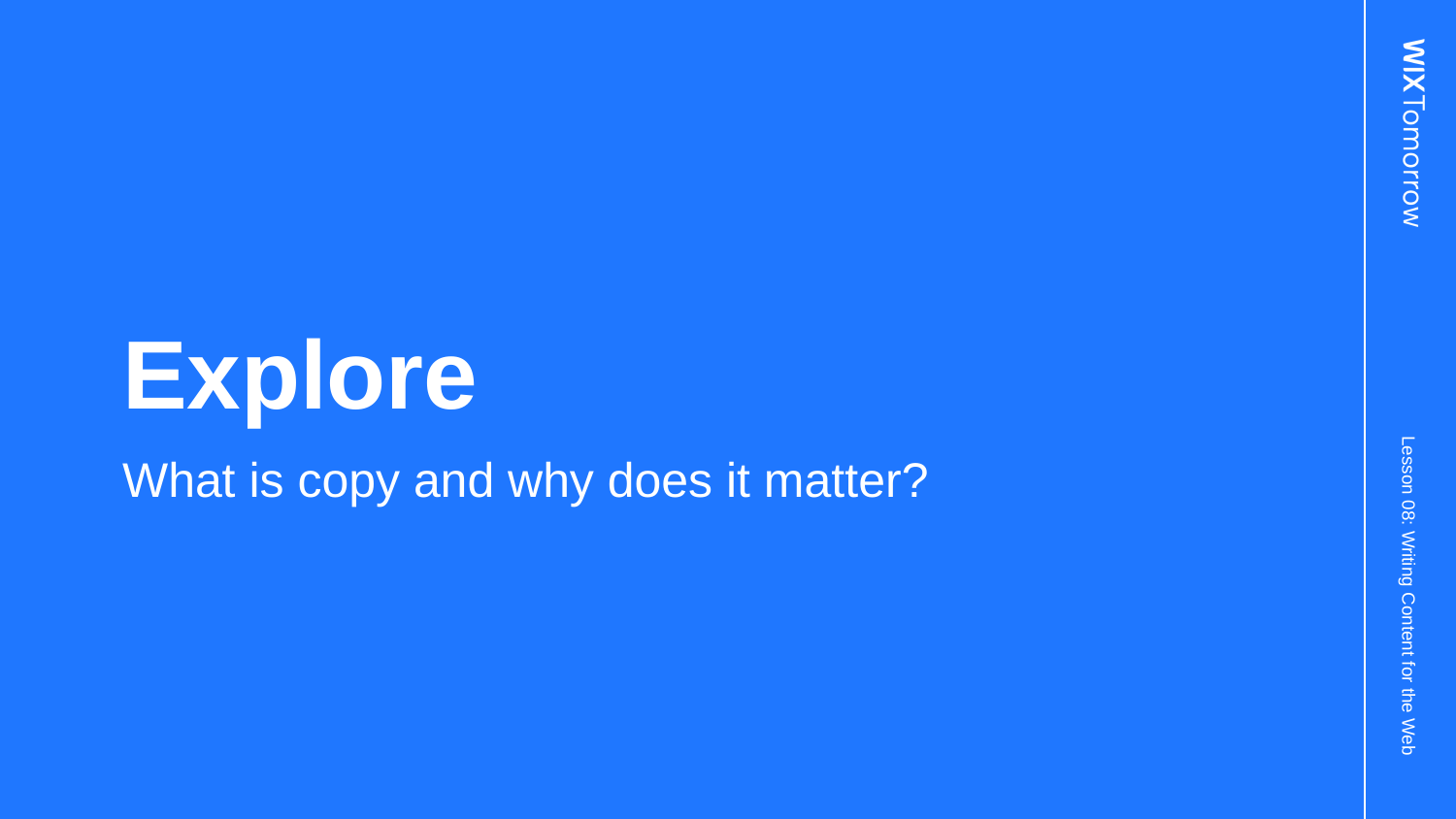

# Explore
What is copy and why does it matter?